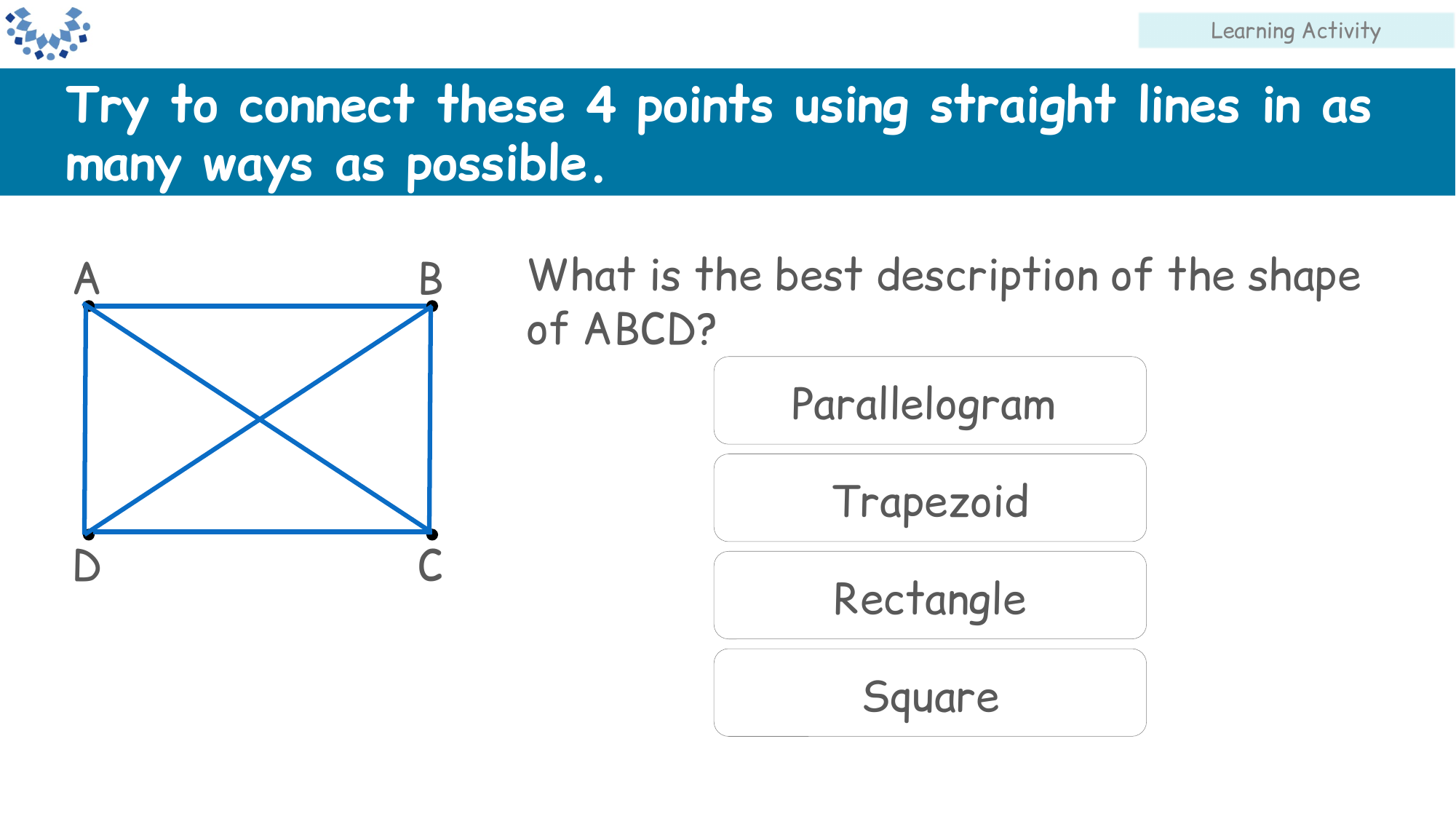

Learning Activity
Try to connect these 4 points using straight lines in as many ways as possible.
A

B

D
C

What is the best description of the shape of ABCD?
Parallelogram
Trapezoid
Rectangle
Square